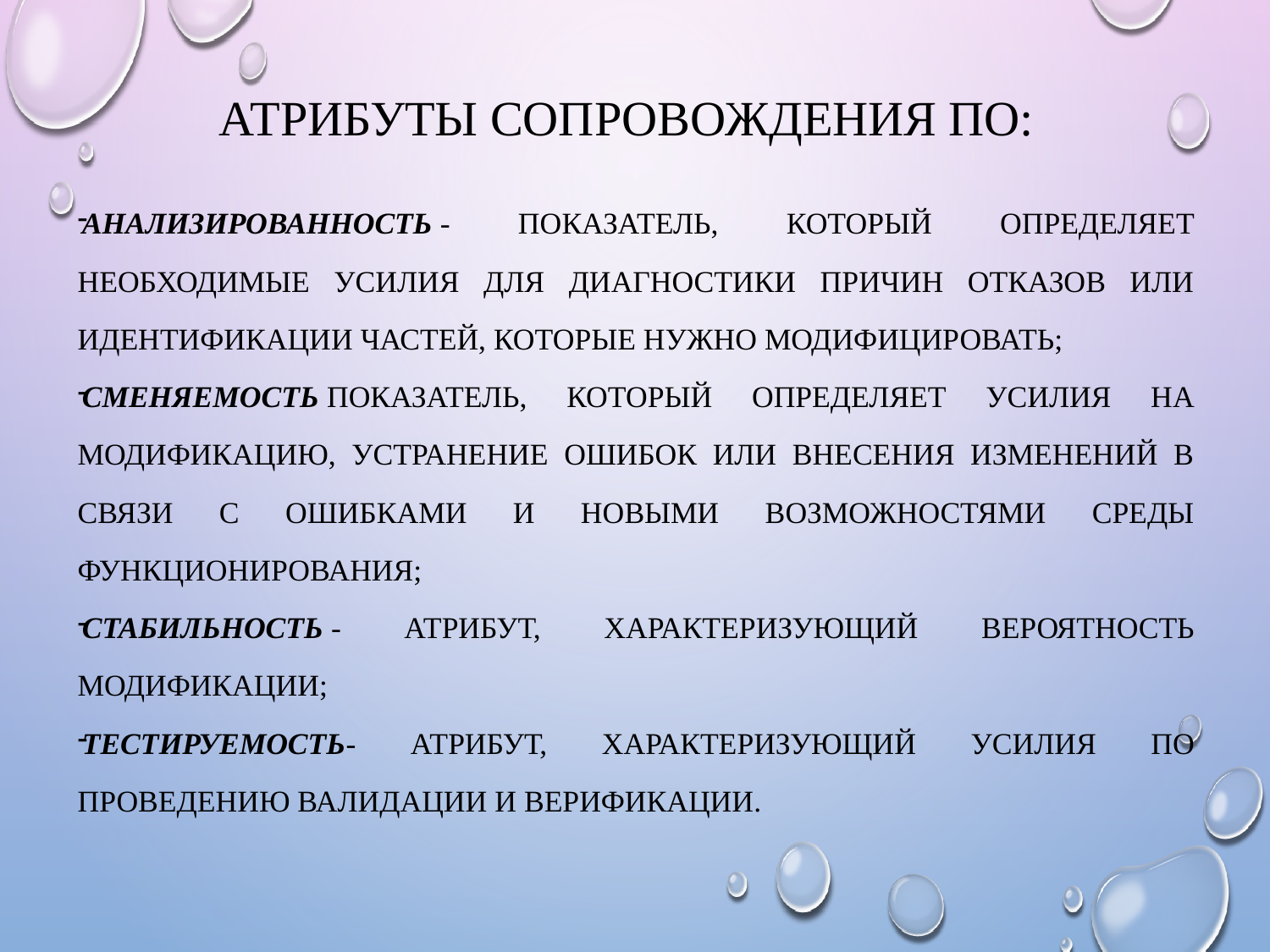

# Атрибуты сопровождения ПО:
анализированность - показатель, который определяет необходимые усилия для диагностики причин отказов или идентификации частей, которые нужно модифицировать;
сменяемость показатель, который определяет усилия на модификацию, устранение ошибок или внесения изменений в связи с ошибками и новыми возможностями среды функционирования;
стабильность - атрибут, характеризующий вероятность модификации;
тестируемость- атрибут, характеризующий усилия по проведению валидации и верификации.